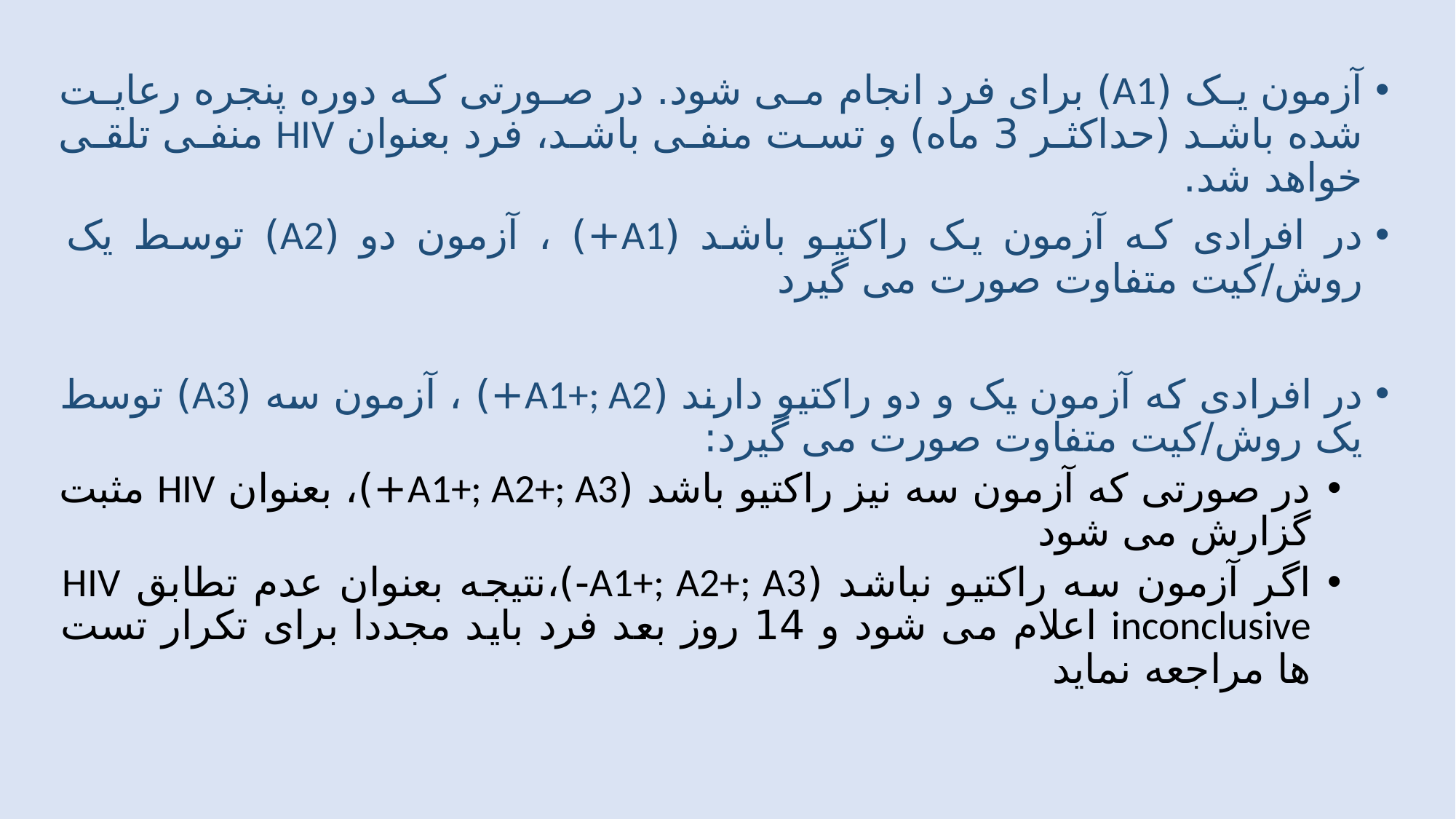

آزمون یک (A1) برای فرد انجام می شود. در صورتی که دوره پنجره رعایت شده باشد (حداکثر 3 ماه) و تست منفی باشد، فرد بعنوان HIV منفی تلقی خواهد شد.
در افرادی که آزمون یک راکتیو باشد (A1+) ، آزمون دو (A2) توسط یک روش/کیت متفاوت صورت می گیرد

در افرادی که آزمون یک و دو راکتیو دارند (A1+; A2+) ، آزمون سه (A3) توسط یک روش/کیت متفاوت صورت می گیرد:
در صورتی که آزمون سه نیز راکتیو باشد (A1+; A2+; A3+)، بعنوان HIV مثبت گزارش می شود
اگر آزمون سه راکتیو نباشد (A1+; A2+; A3-)،نتیجه بعنوان عدم تطابق HIV inconclusive اعلام می شود و 14 روز بعد فرد باید مجددا برای تکرار تست ها مراجعه نماید